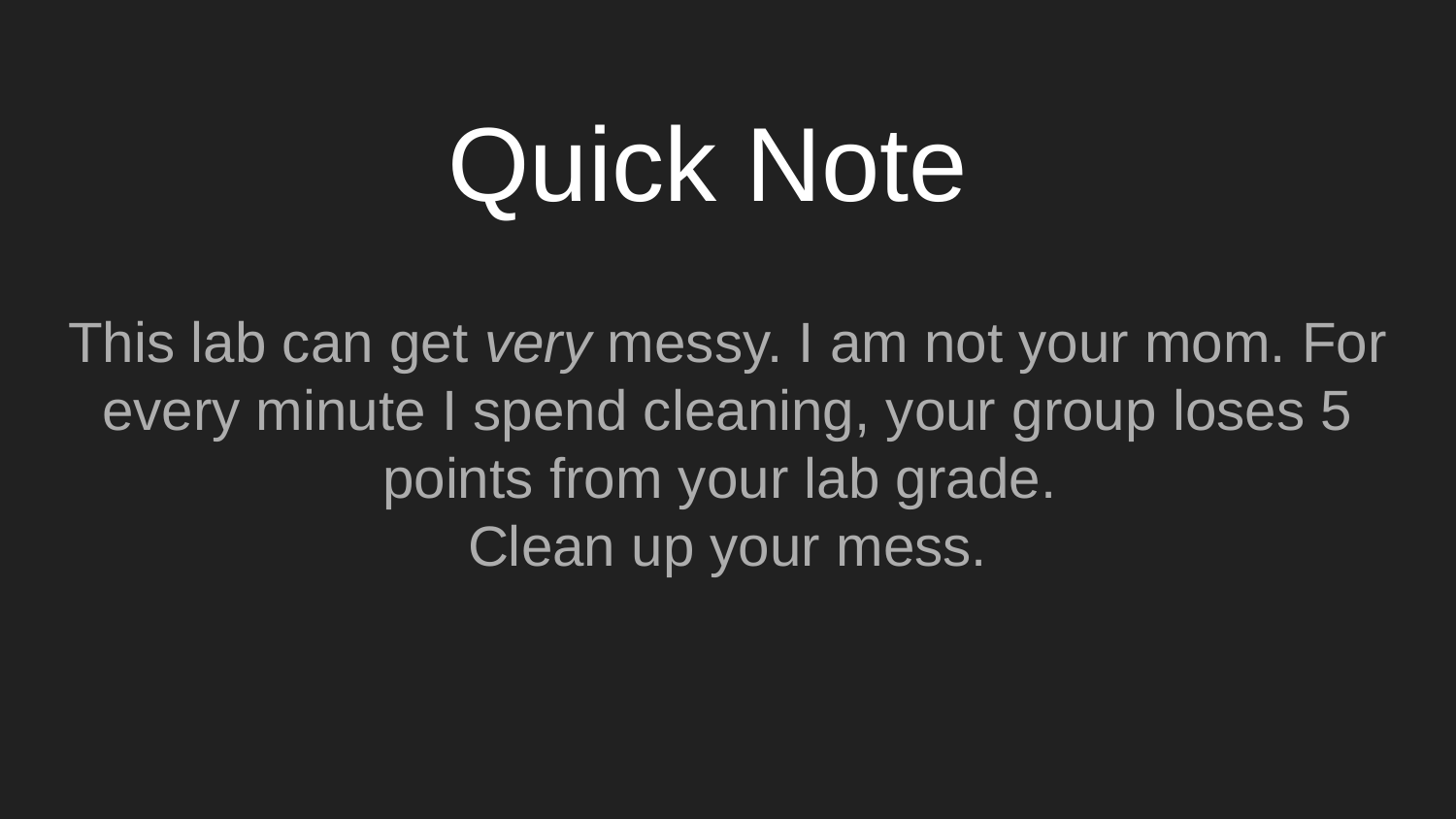

# Quick Note
This lab can get very messy. I am not your mom. For every minute I spend cleaning, your group loses 5 points from your lab grade.
Clean up your mess.